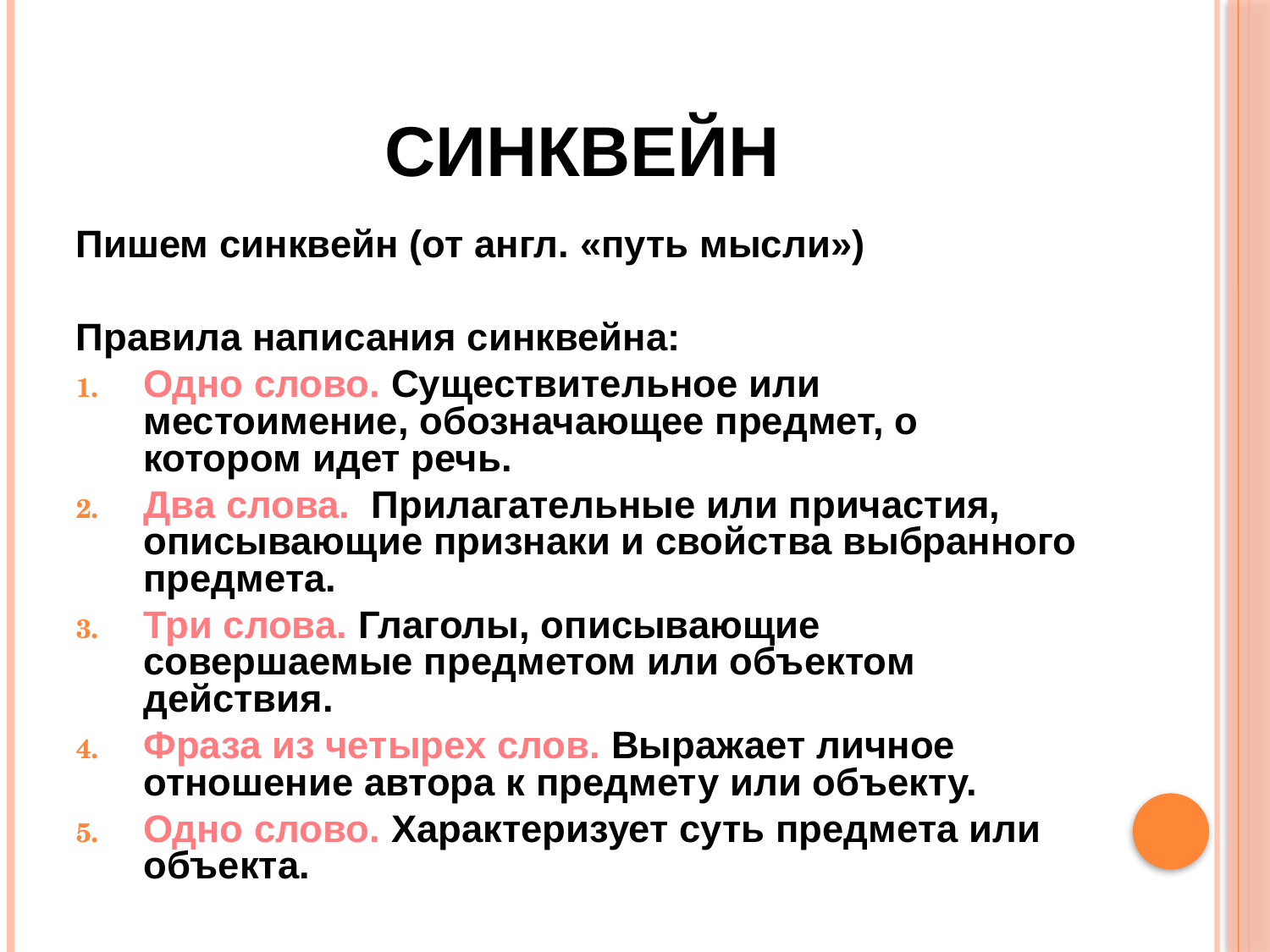

# Синквейн
Пишем синквейн (от англ. «путь мысли»)

Правила написания синквейна:
Одно слово. Существительное или местоимение, обозначающее предмет, о котором идет речь.
Два слова.  Прилагательные или причастия, описывающие признаки и свойства выбранного предмета.
Три слова. Глаголы, описывающие совершаемые предметом или объектом действия.
Фраза из четырех слов. Выражает личное отношение автора к предмету или объекту.
Одно слово. Характеризует суть предмета или объекта.